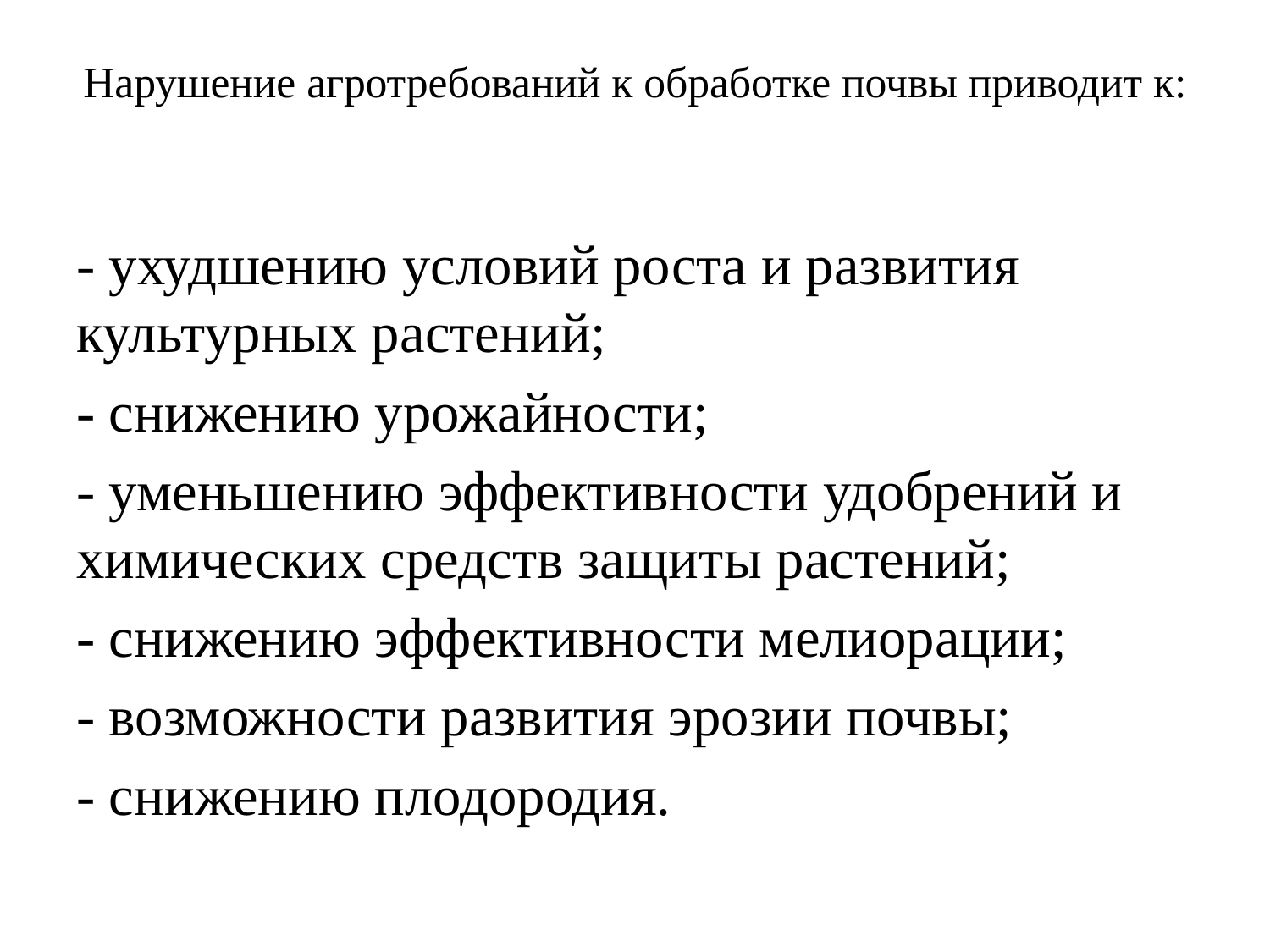

# Нарушение агротребований к обработке почвы приводит к:
- ухудшению условий роста и развития культурных растений;
- снижению урожайности;
- уменьшению эффективности удобрений и химических средств защиты растений;
- снижению эффективности мелиорации;
- возможности развития эрозии почвы;
- снижению плодородия.